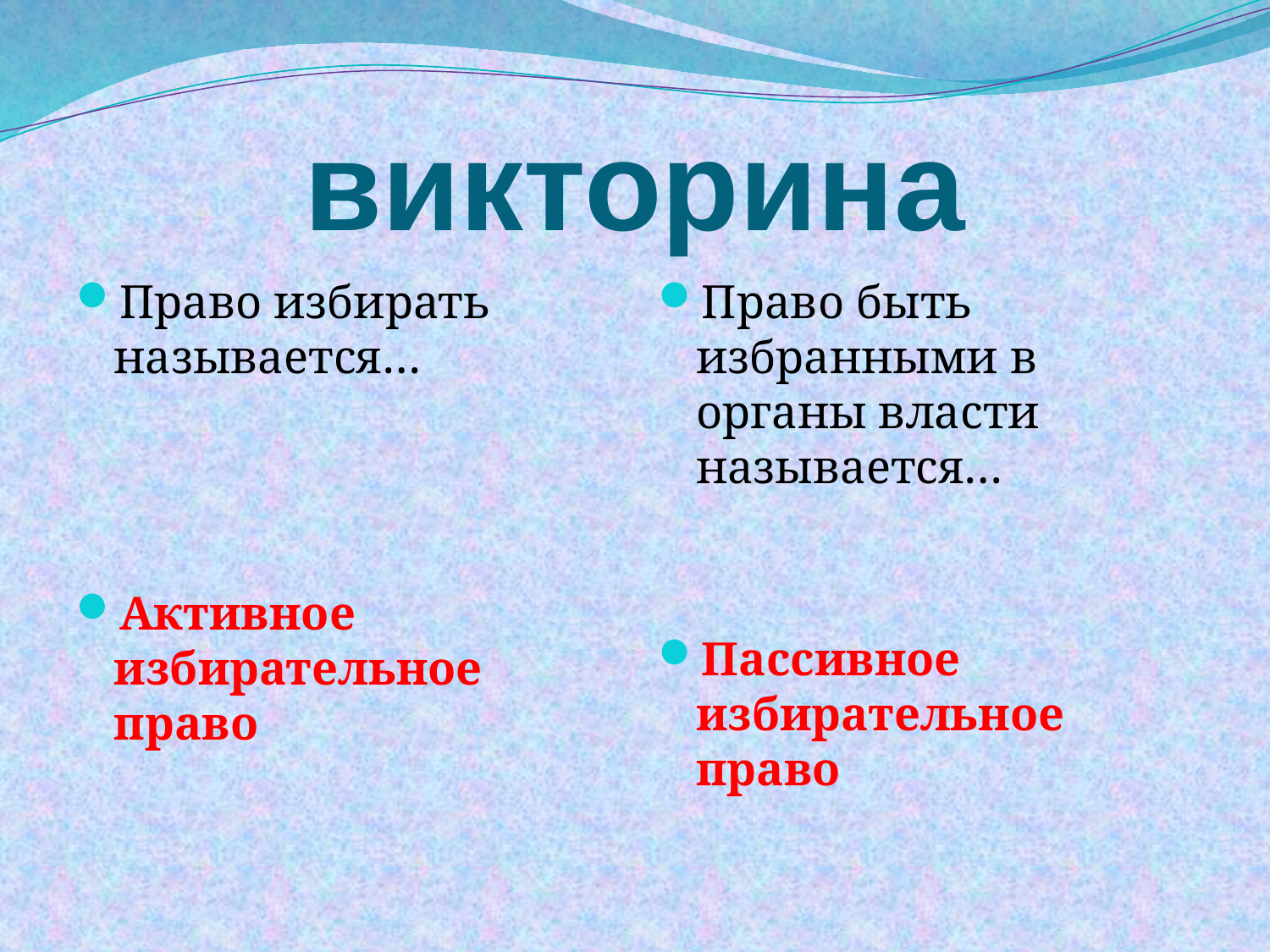

# викторина
Право избирать называется…

Активное избирательное право
Право быть избранными в органы власти называется…

Пассивное избирательное право